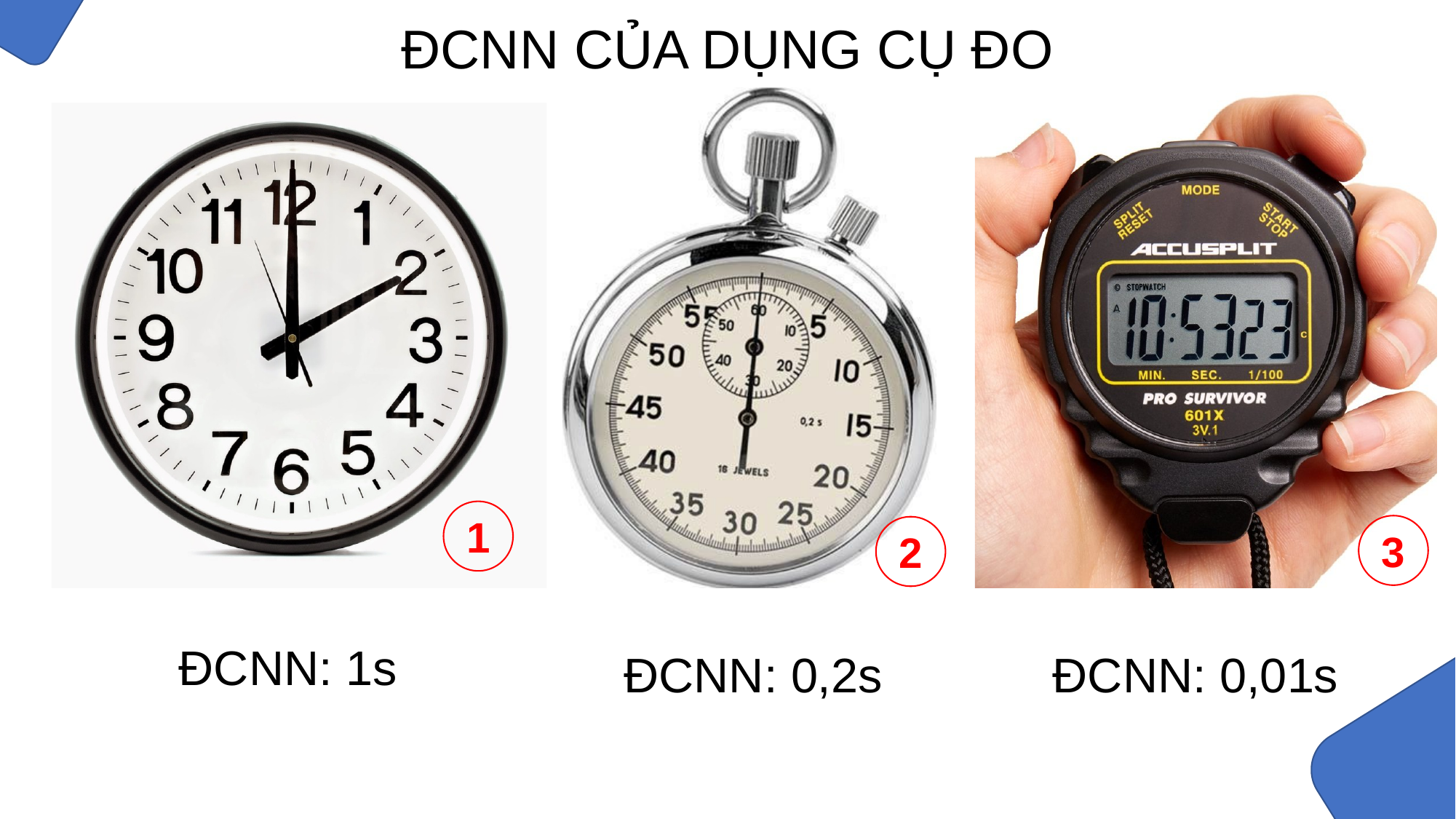

ĐCNN CỦA DỤNG CỤ ĐO

1
3
2
ĐCNN: 1s
ĐCNN: 0,01s
ĐCNN: 0,2s